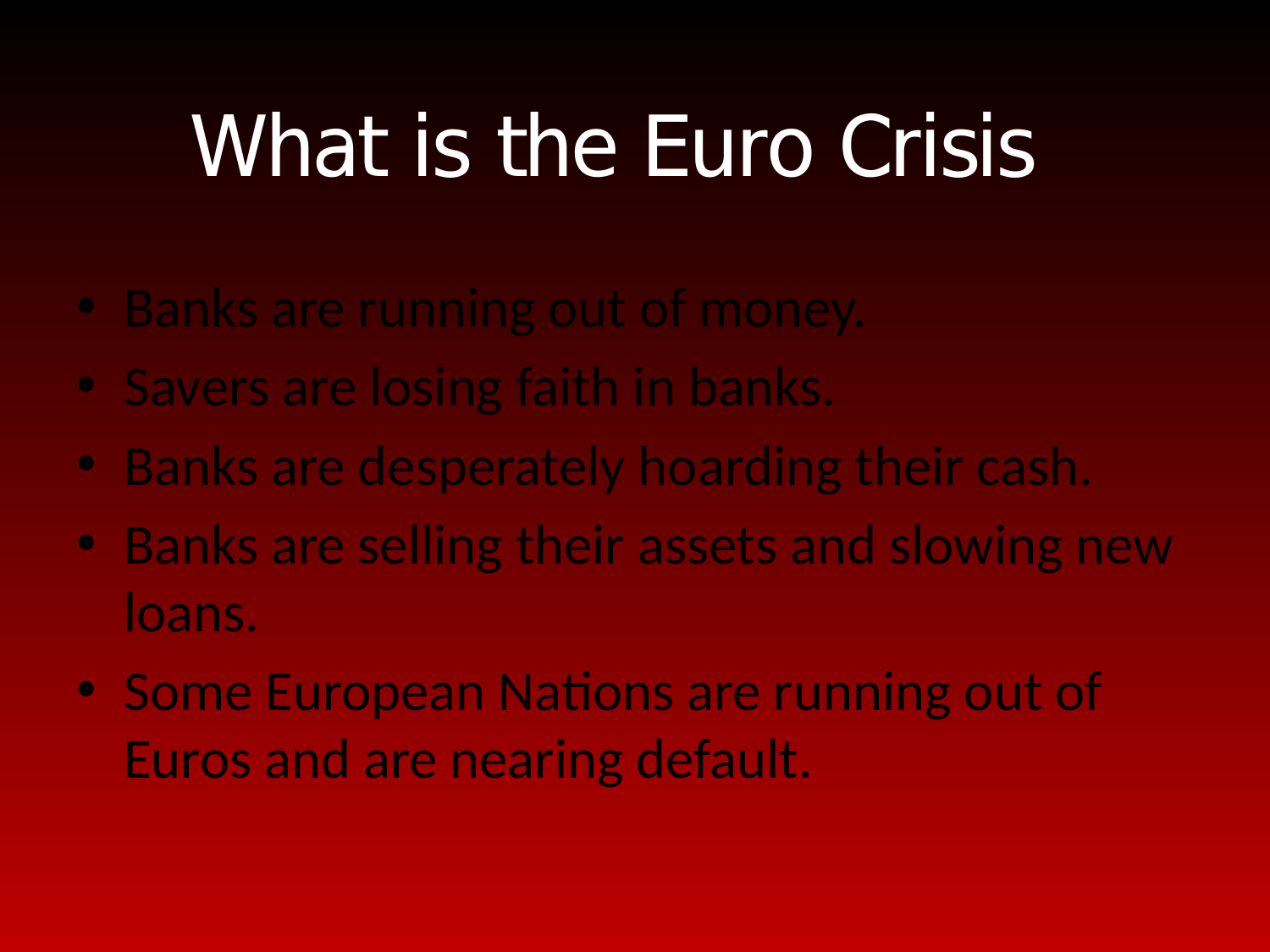

# What is the Euro Crisis
Banks are running out of money.
Savers are losing faith in banks.
Banks are desperately hoarding their cash.
Banks are selling their assets and slowing new loans.
Some European Nations are running out of Euros and are nearing default.